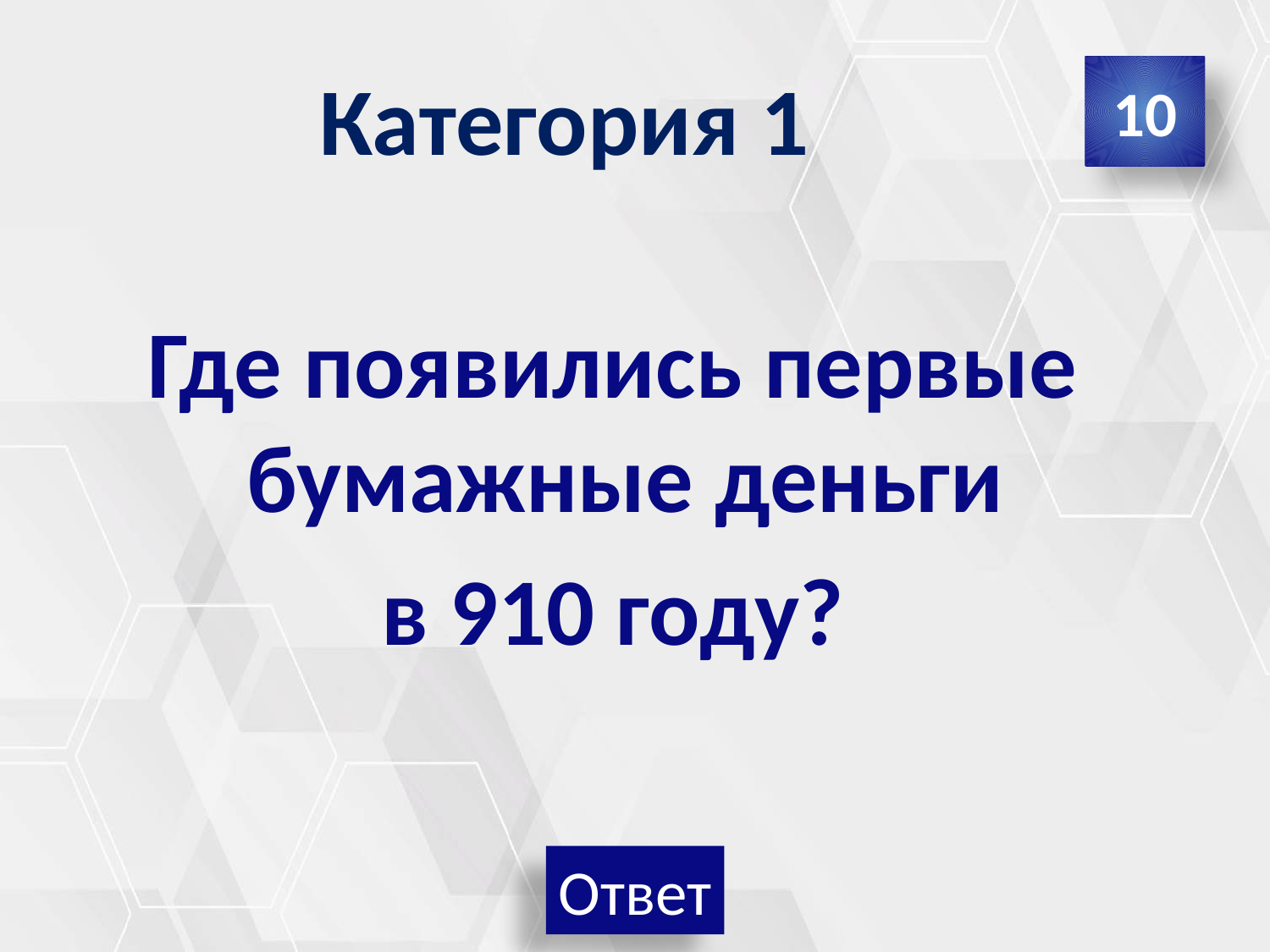

# Категория 1
10
Где появились первые бумажные деньги
в 910 году?